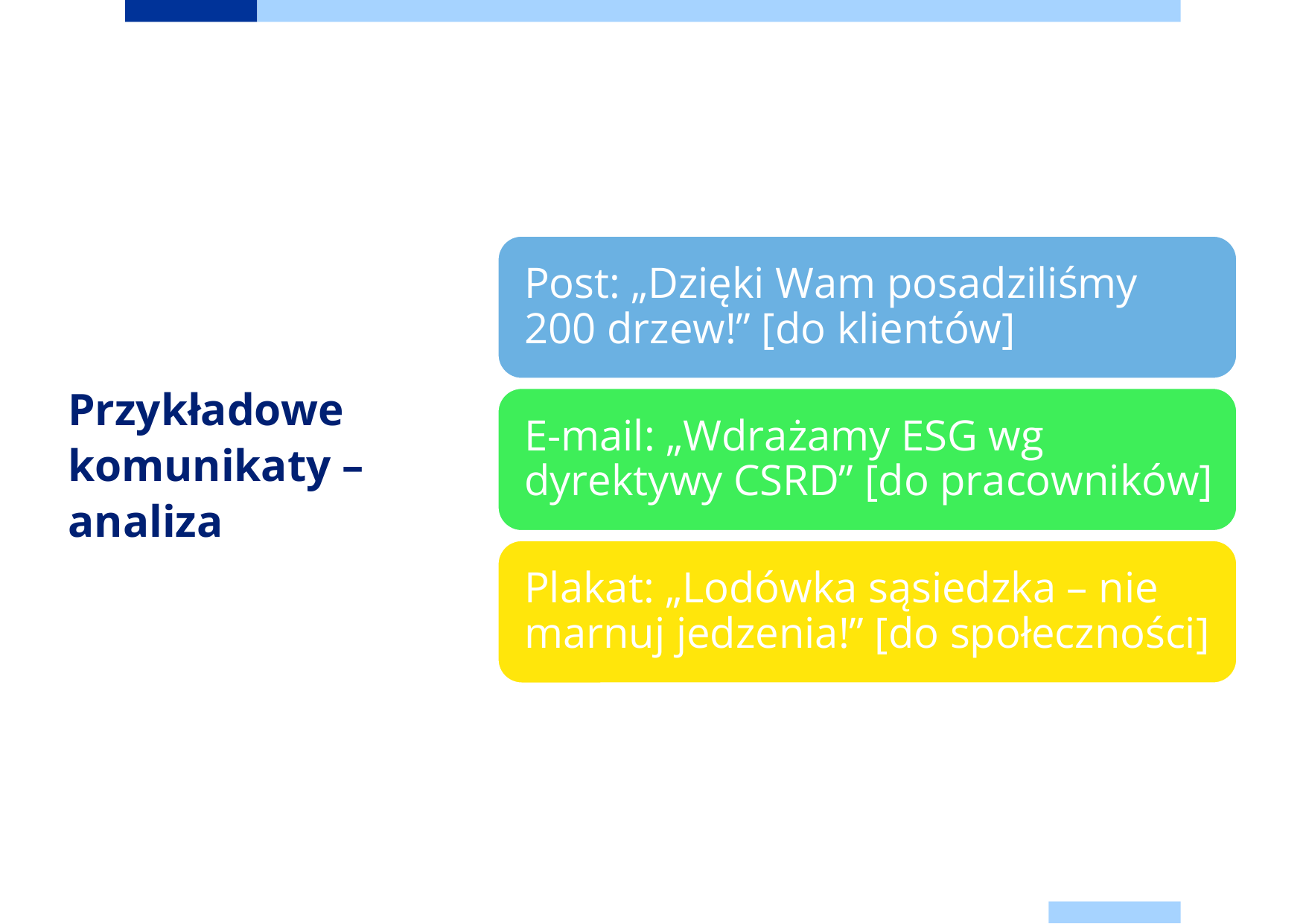

Post: „Dzięki Wam posadziliśmy 200 drzew!” [do klientów]
E-mail: „Wdrażamy ESG wg dyrektywy CSRD” [do pracowników]
Plakat: „Lodówka sąsiedzka – nie marnuj jedzenia!” [do społeczności]
# Przykładowe komunikaty – analiza